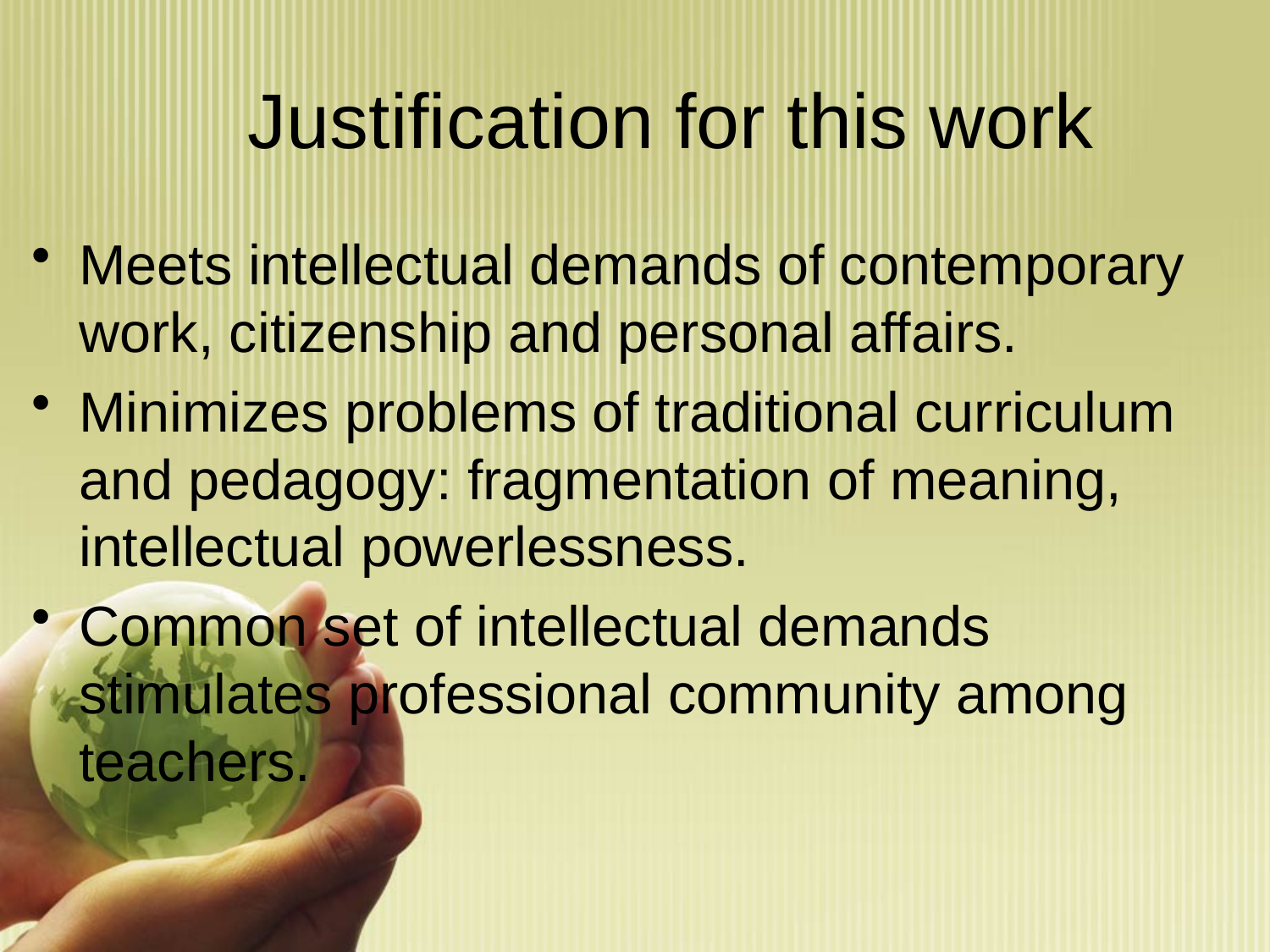

# Justification for this work
Meets intellectual demands of contemporary work, citizenship and personal affairs.
Minimizes problems of traditional curriculum and pedagogy: fragmentation of meaning, intellectual powerlessness.
Common set of intellectual demands stimulates professional community among teachers.